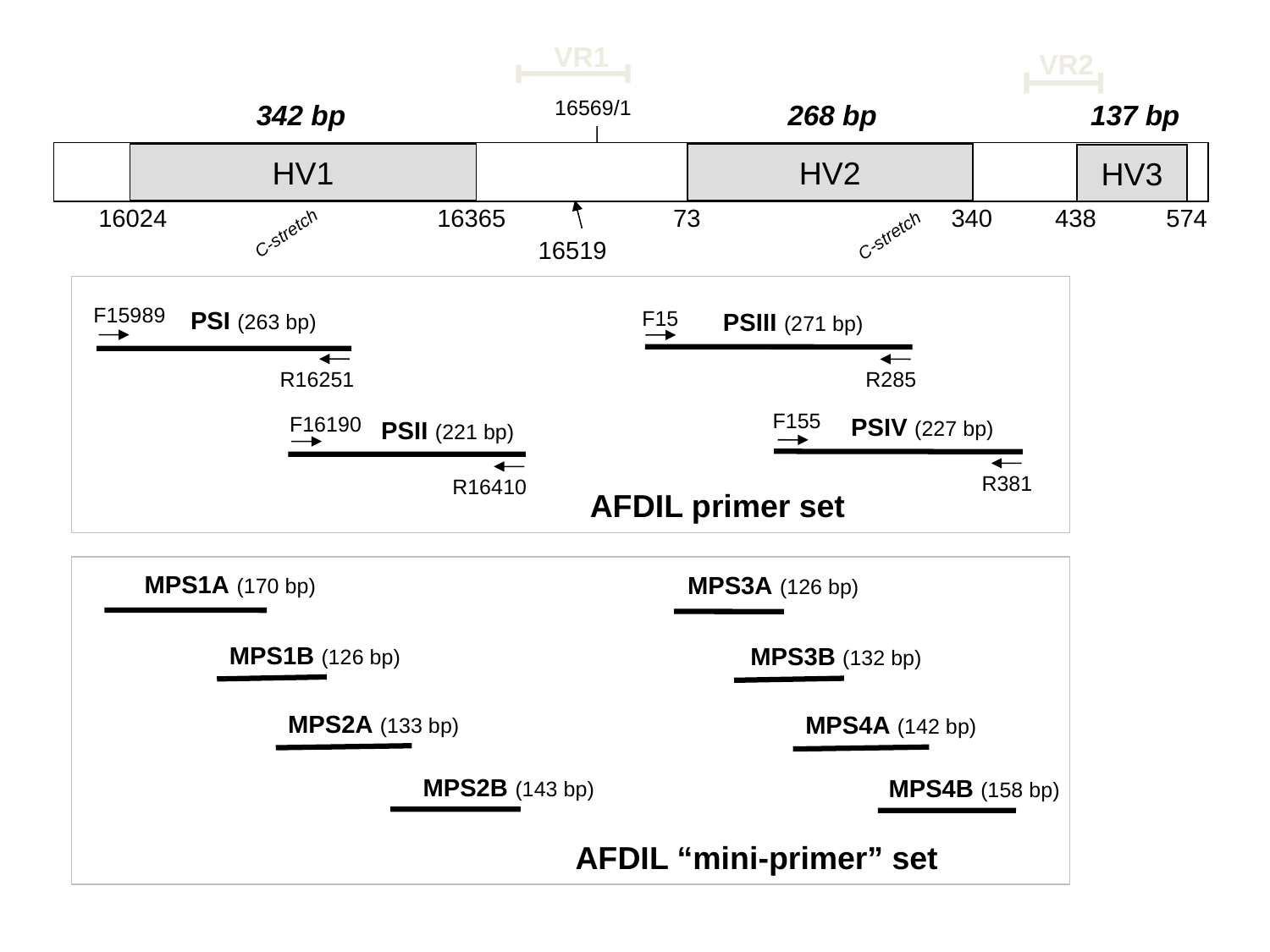

VR1
VR2

16569/1
342 bp
268 bp
137 bp

HV1
HV2
HV3
16024
16365
73
340
438
574

C-stretch
C-stretch
16519

F15989
PSI (263 bp)
F15
PSIII (271 bp)

R16251
R285
F155
F16190
PSIV (227 bp)
PSII (221 bp)

R381

R16410
AFDIL primer set

MPS1A (170 bp)
MPS3A (126 bp)

MPS1B (126 bp)
MPS3B (132 bp)

MPS2A (133 bp)
MPS4A (142 bp)

MPS2B (143 bp)
MPS4B (158 bp)

AFDIL “mini-primer” set